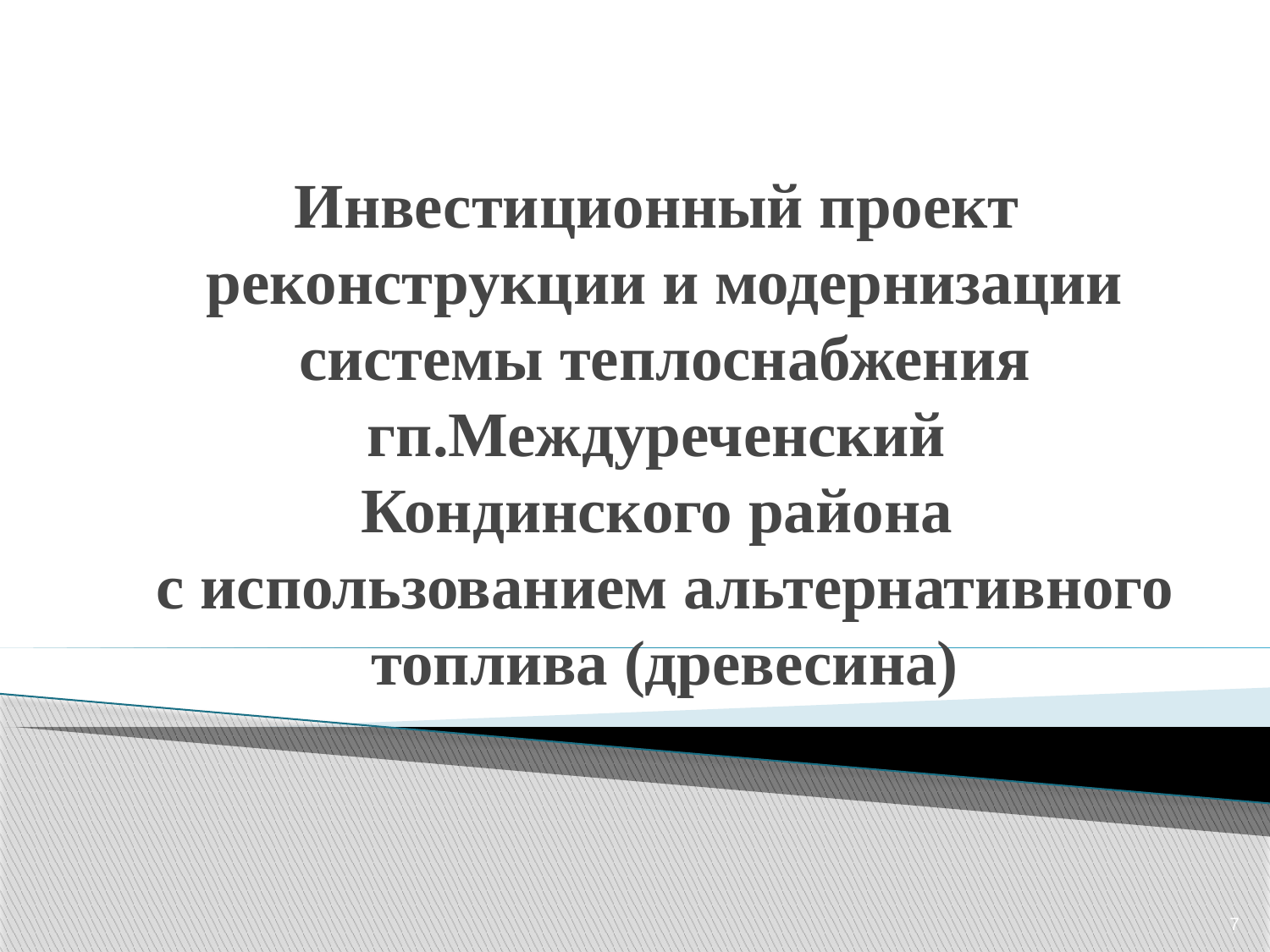

# Инвестиционный проект  реконструкции и модернизации системы теплоснабжения гп.Междуреченский Кондинского района с использованием альтернативного топлива (древесина)
7